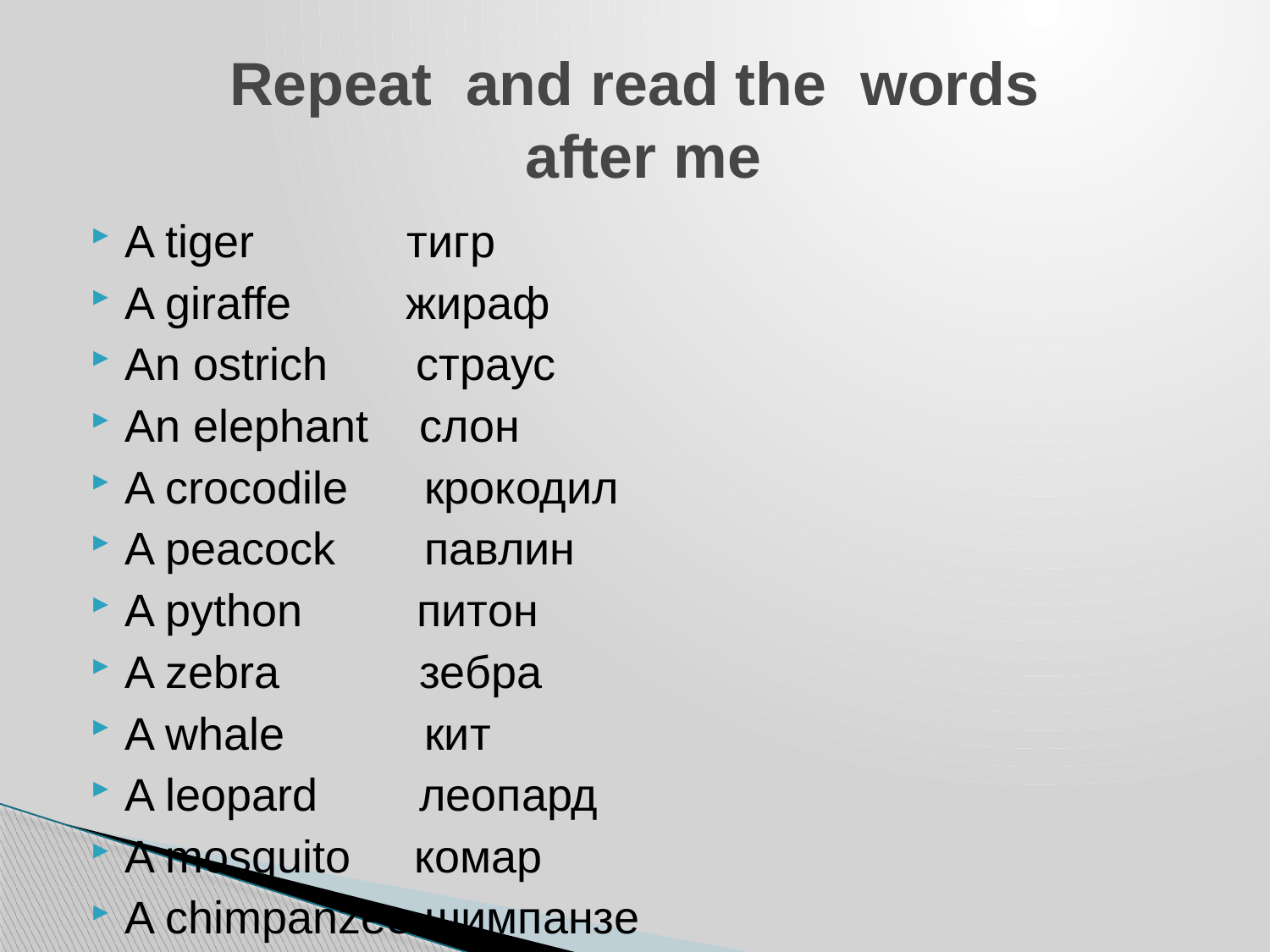

# Repeat  and read the  words after me
A tiger            тигр
A giraffe         жираф
An ostrich       страус
An elephant    слон
A crocodile      крокодил
A peacock       павлин
A python         питон
A zebra           зебра
A whale           кит
A leopard        леопард
A mosquito     комар
A chimpanzee шимпанзе